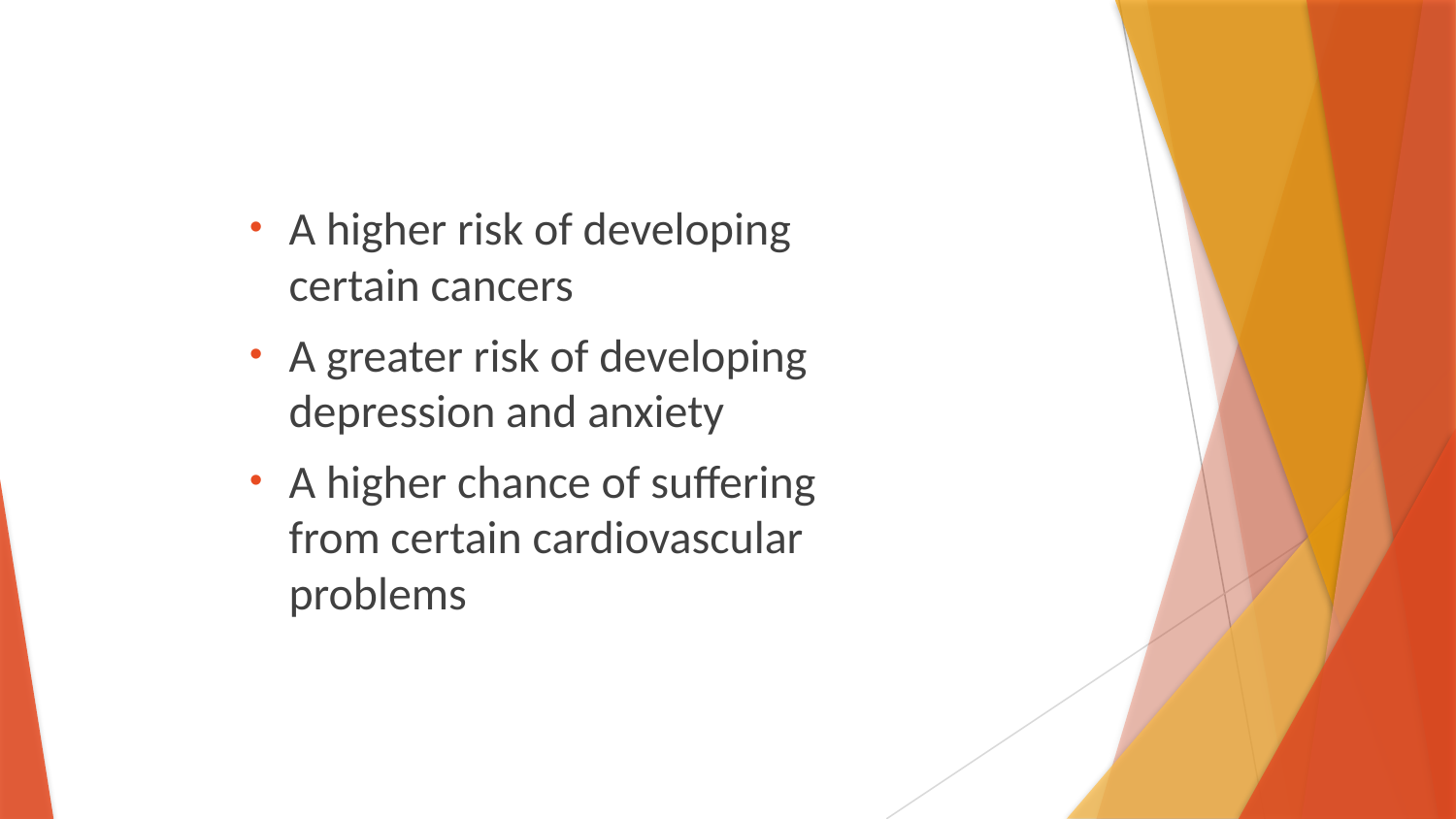

A higher risk of developing certain cancers
A greater risk of developing depression and anxiety
A higher chance of suffering from certain cardiovascular problems